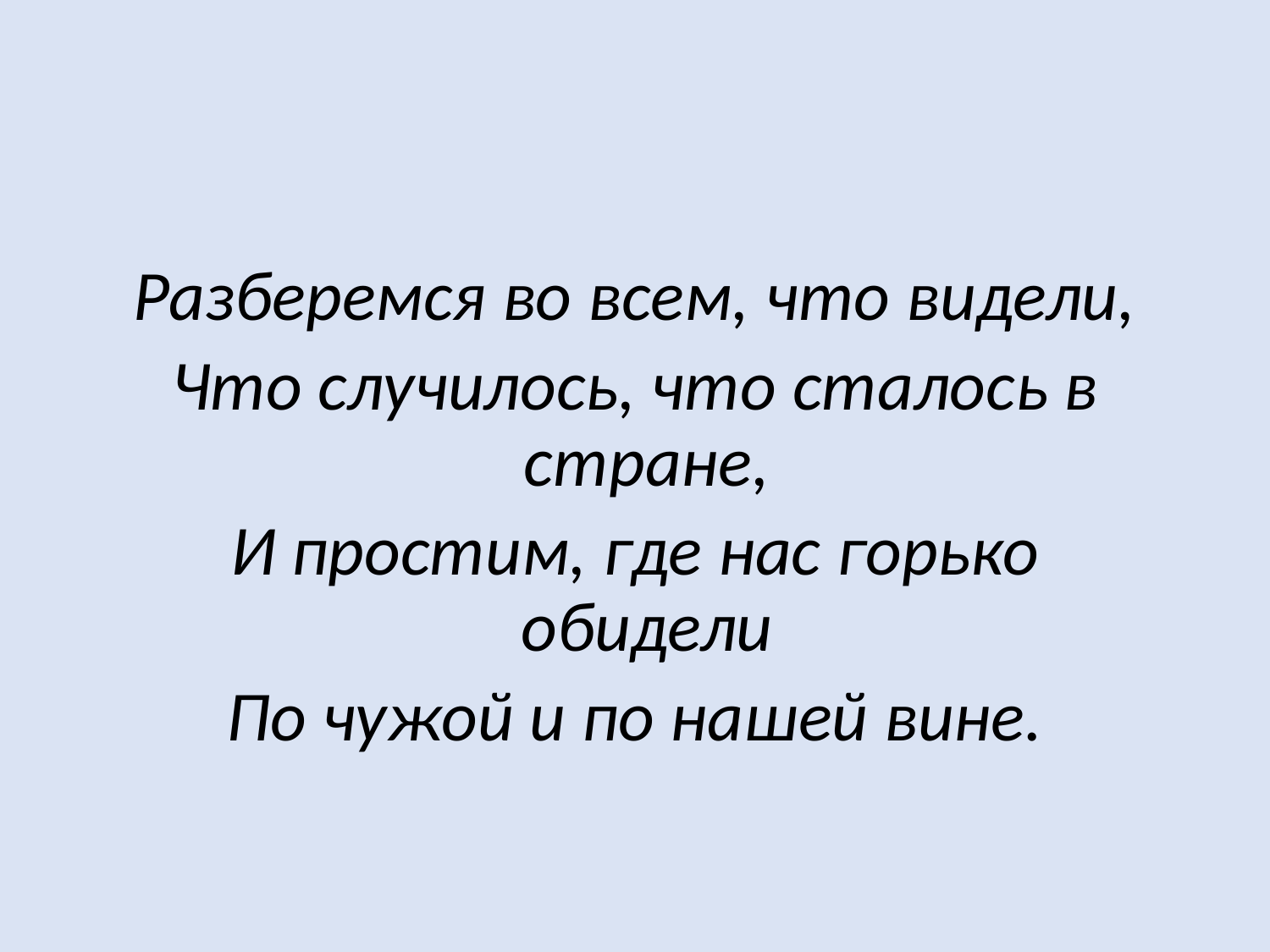

Разберемся во всем, что видели,
Что случилось, что сталось в стране,
И простим, где нас горько обидели
По чужой и по нашей вине.